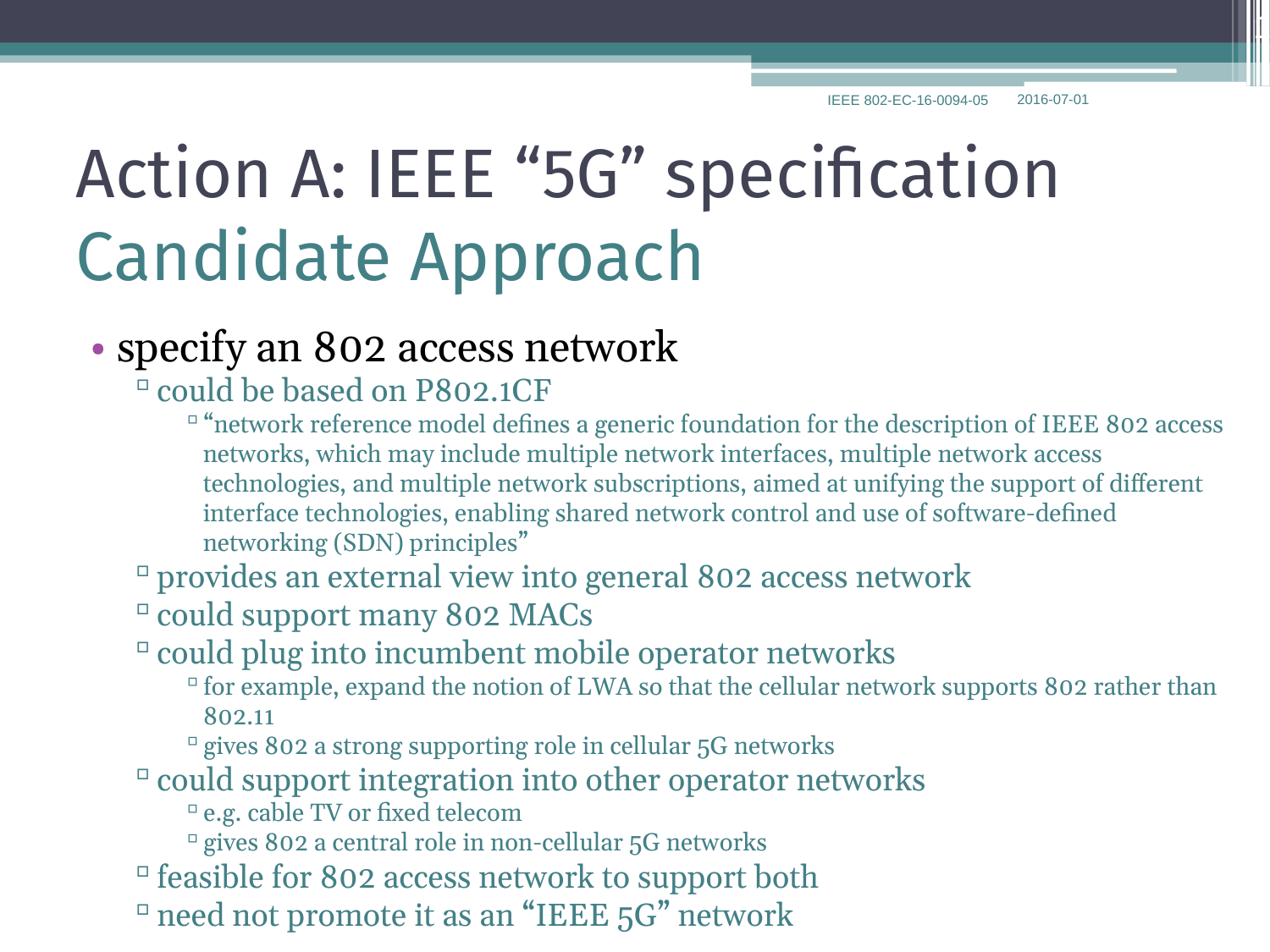

10
Action A: IEEE “5G” specification
Candidate Approach

	• specify an 802 access network
could be based on P802.1CF
“network reference model defines a generic foundation for the description of IEEE 802 access networks, which may include multiple network interfaces, multiple network access technologies, and multiple network subscriptions, aimed at unifying the support of different interface technologies, enabling shared network control and use of software-defined networking (SDN) principles”
provides an external view into general 802 access network
could support many 802 MACs
could plug into incumbent mobile operator networks
for example, expand the notion of LWA so that the cellular network supports 802 rather than 802.11
gives 802 a strong supporting role in cellular 5G networks
could support integration into other operator networks
e.g. cable TV or fixed telecom
gives 802 a central role in non-cellular 5G networks
feasible for 802 access network to support both
need not promote it as an “IEEE 5G” network